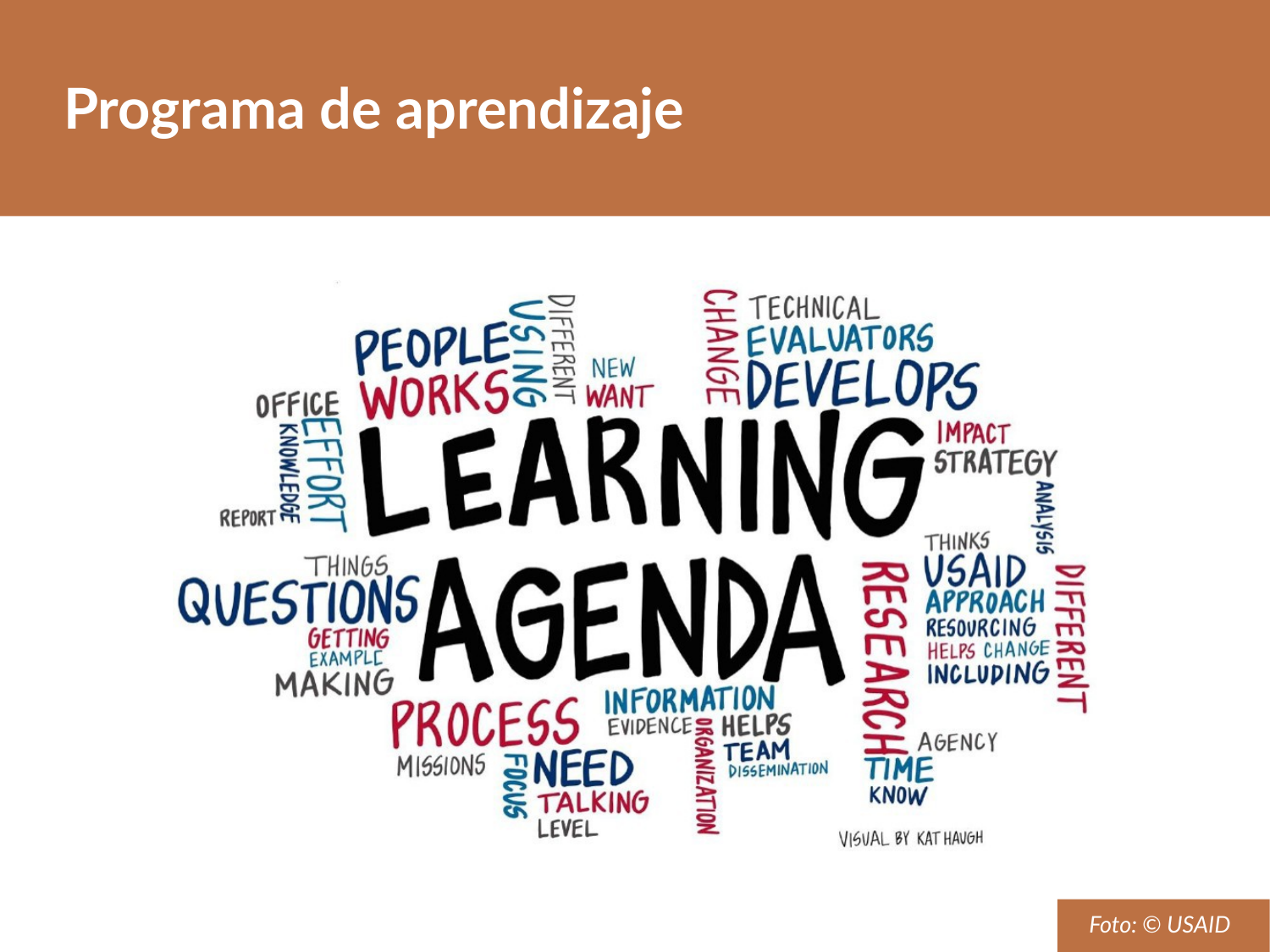

# Programa de aprendizaje

Foto: © USAID